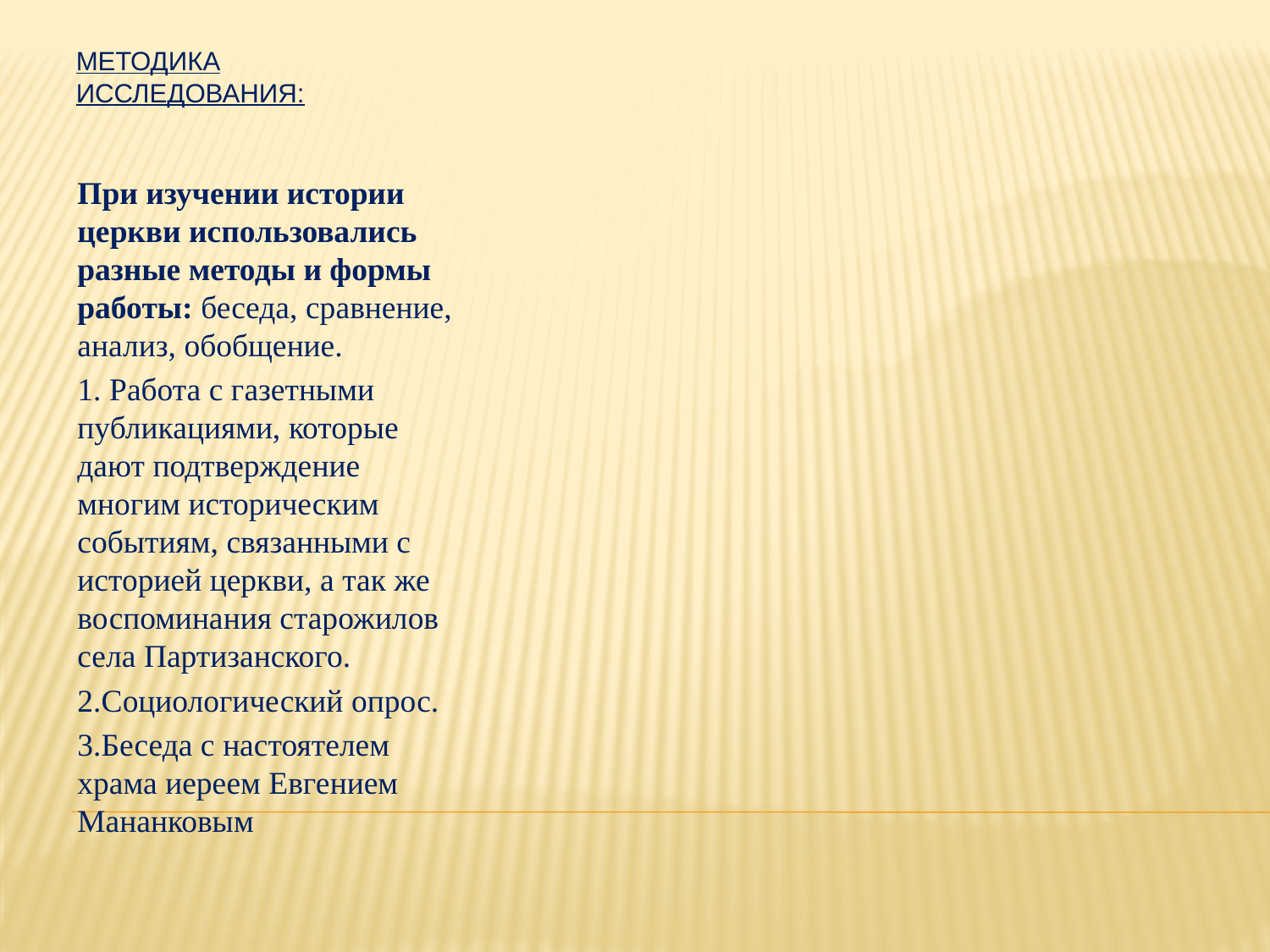

# Методика исследования:

При изучении истории церкви использовались разные методы и формы работы: беседа, сравнение, анализ, обобщение.
1. Работа с газетными публикациями, которые дают подтверждение многим историческим событиям, связанными с историей церкви, а так же воспоминания старожилов села Партизанского.
2.Социологический опрос.
3.Беседа с настоятелем храма иереем Евгением Мананковым